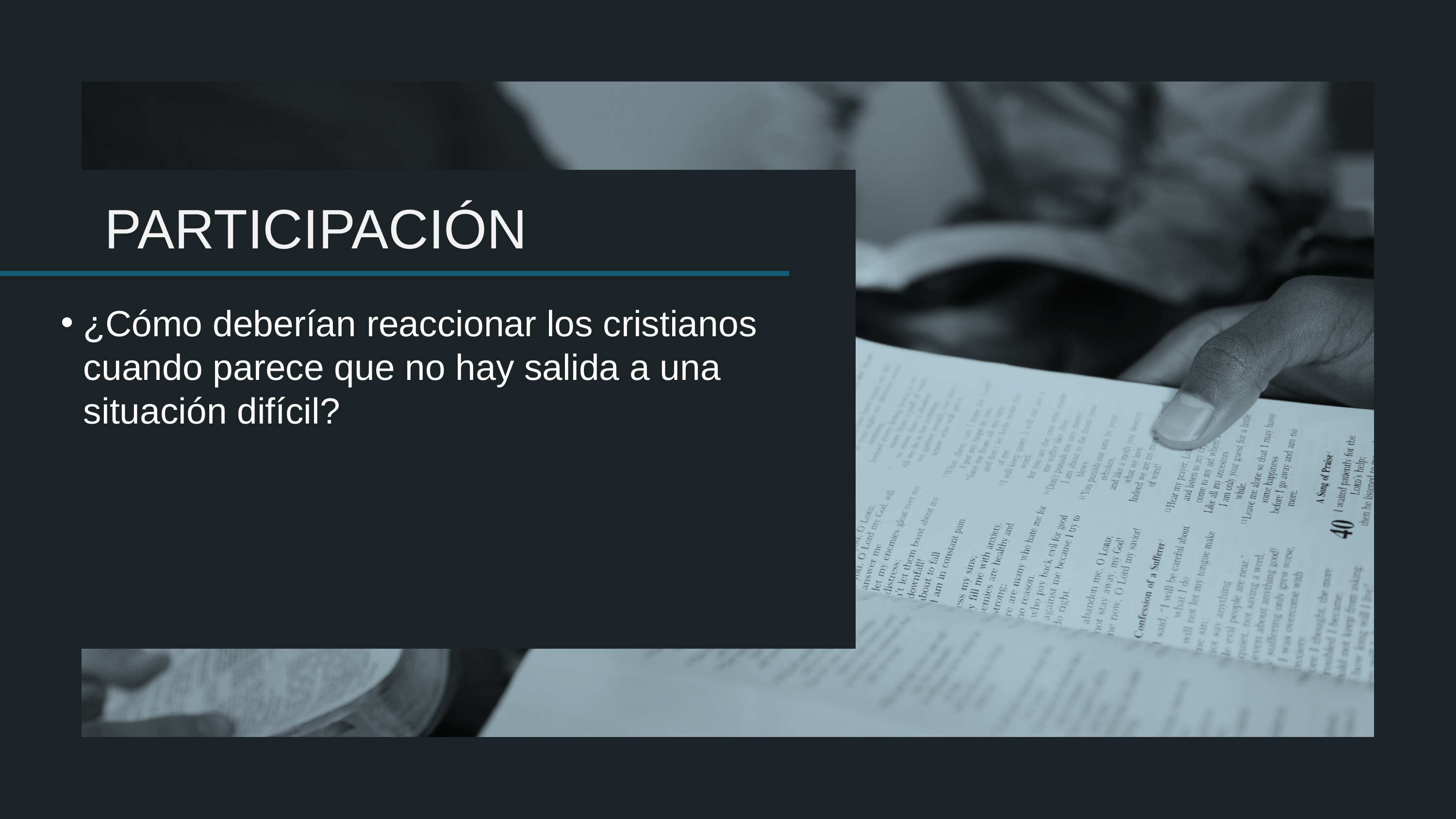

¿Cómo deberían reaccionar los cristianos cuando parece que no hay salida a una situación difícil?